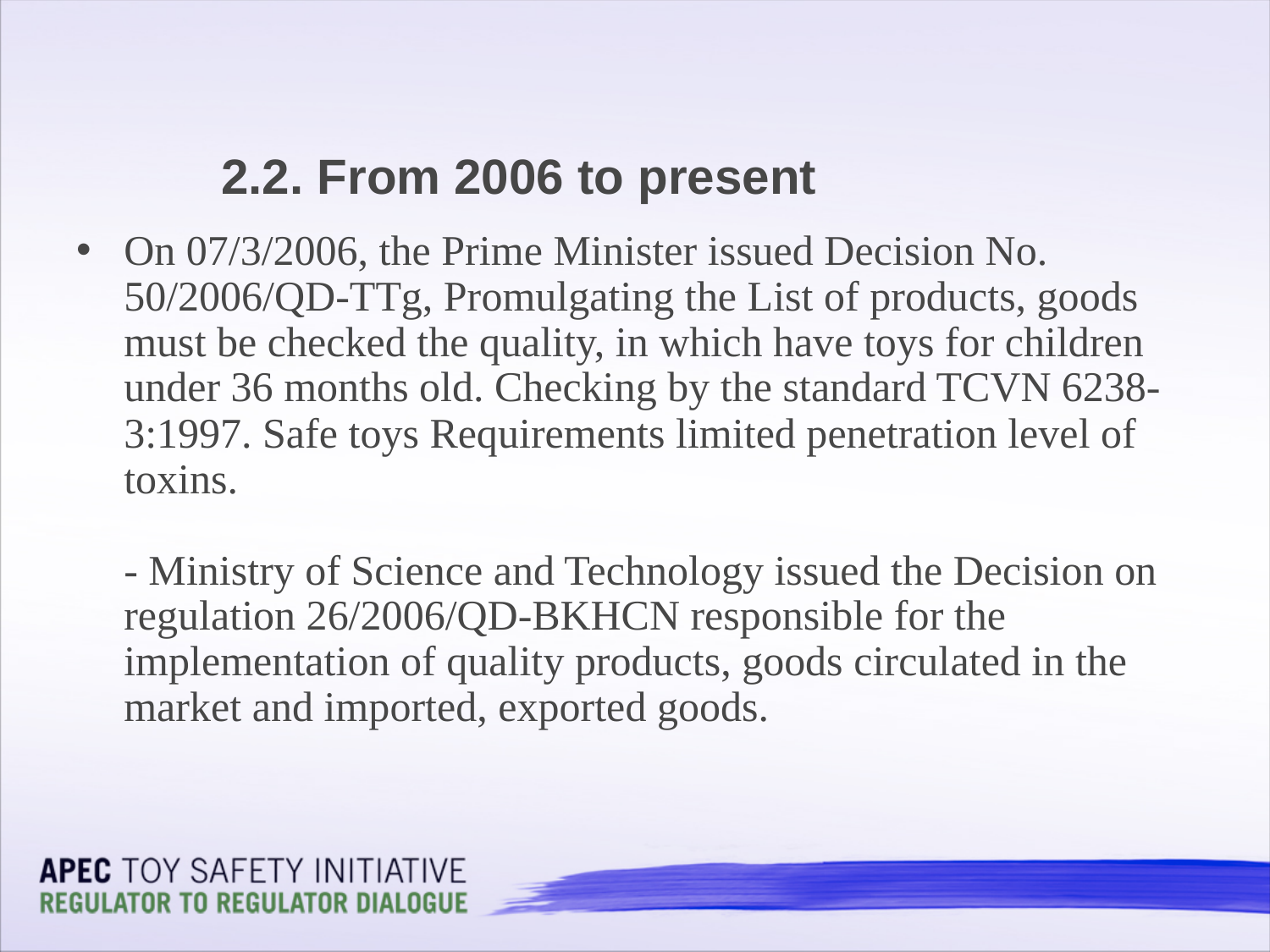

# 2.2. From 2006 to present
On 07/3/2006, the Prime Minister issued Decision No. 50/2006/QD-TTg, Promulgating the List of products, goods must be checked the quality, in which have toys for children under 36 months old. Checking by the standard TCVN 6238-3:1997. Safe toys Requirements limited penetration level of toxins.
- Ministry of Science and Technology issued the Decision on regulation 26/2006/QD-BKHCN responsible for the implementation of quality products, goods circulated in the market and imported, exported goods.